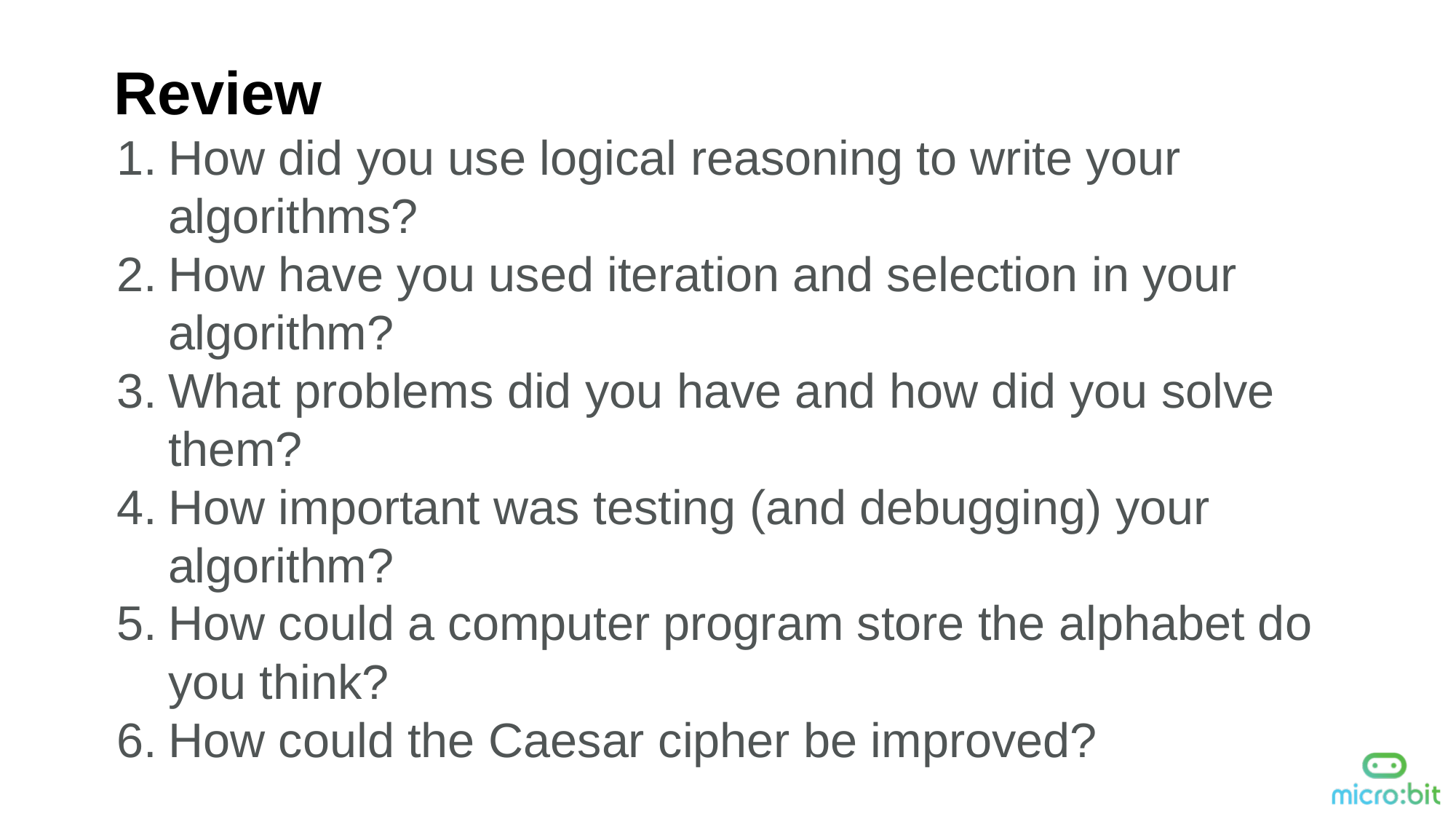

Review
How did you use logical reasoning to write your algorithms?
How have you used iteration and selection in your algorithm?
What problems did you have and how did you solve them?
How important was testing (and debugging) your algorithm?
How could a computer program store the alphabet do you think?
How could the Caesar cipher be improved?